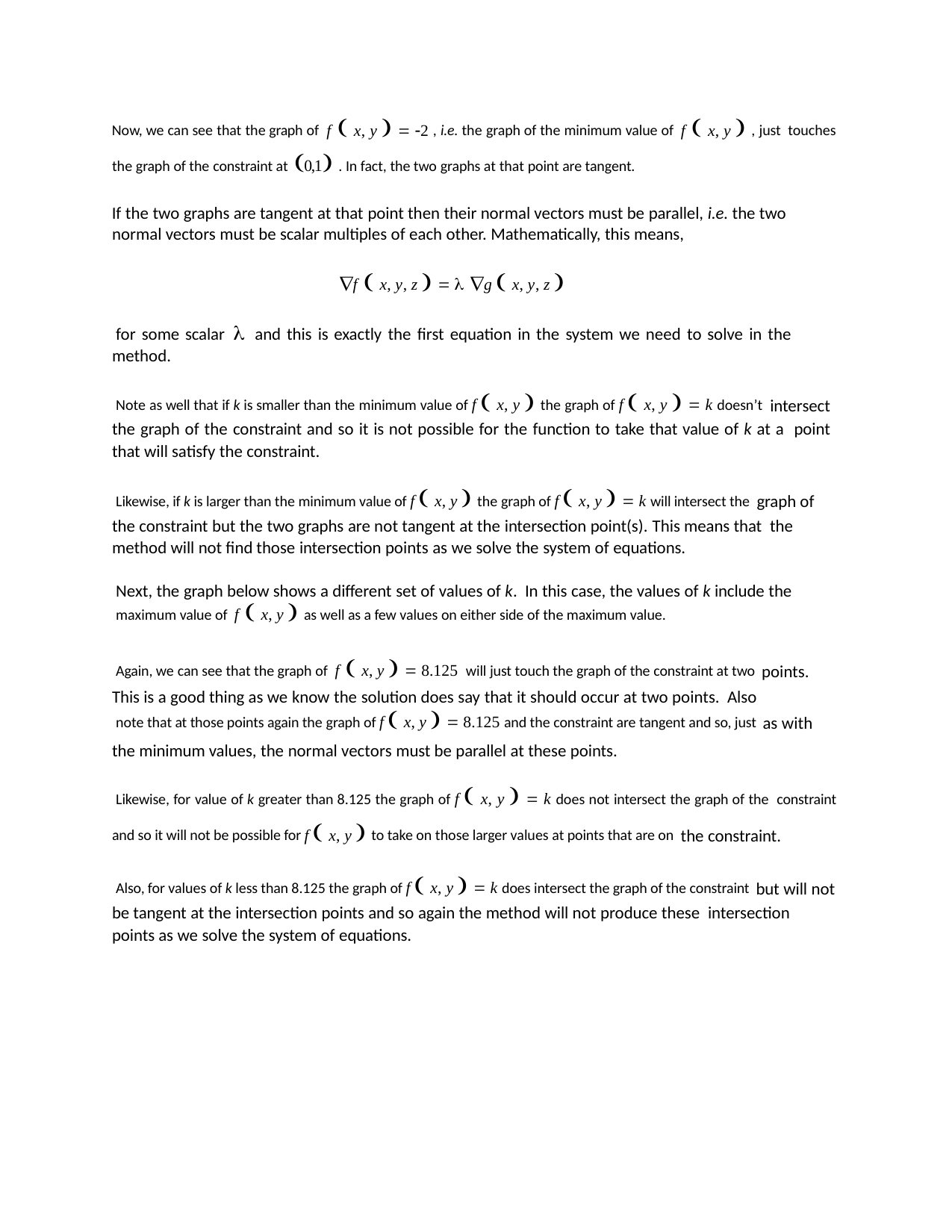

Now, we can see that the graph of f ( x, y ) = −2 , i.e. the graph of the minimum value of f ( x, y ) , just  touches the graph of the constraint at (0,1) . In fact, the two graphs at that point are tangent.
If the two graphs are tangent at that point then their normal vectors must be parallel, i.e. the two  normal vectors must be scalar multiples of each other. Mathematically, this means,

∇f ( x, y, z ) = λ ∇g ( x, y, z )
for some scalar λ and this is exactly the first equation in the system we need to solve in the method.
Note as well that if k is smaller than the minimum value of f ( x, y ) the graph of f ( x, y ) = k doesn’t  intersect the graph of the constraint and so it is not possible for the function to take that value of k at a  point that will satisfy the constraint.

Likewise, if k is larger than the minimum value of f ( x, y ) the graph of f ( x, y ) = k will intersect the  graph of the constraint but the two graphs are not tangent at the intersection point(s). This means that  the method will not find those intersection points as we solve the system of equations.

Next, the graph below shows a different set of values of k.  In this case, the values of k include the  maximum value of f ( x, y ) as well as a few values on either side of the maximum value.
Again, we can see that the graph of f ( x, y ) = 8.125 will just touch the graph of the constraint at two  points. This is a good thing as we know the solution does say that it should occur at two points. Also
note that at those points again the graph of f ( x, y ) = 8.125 and the constraint are tangent and so, just  as with the minimum values, the normal vectors must be parallel at these points.
Likewise, for value of k greater than 8.125 the graph of f ( x, y ) = k does not intersect the graph of the  constraint and so it will not be possible for f ( x, y ) to take on those larger values at points that are on  the constraint.

Also, for values of k less than 8.125 the graph of f ( x, y ) = k does intersect the graph of the constraint  but will not be tangent at the intersection points and so again the method will not produce these  intersection points as we solve the system of equations.